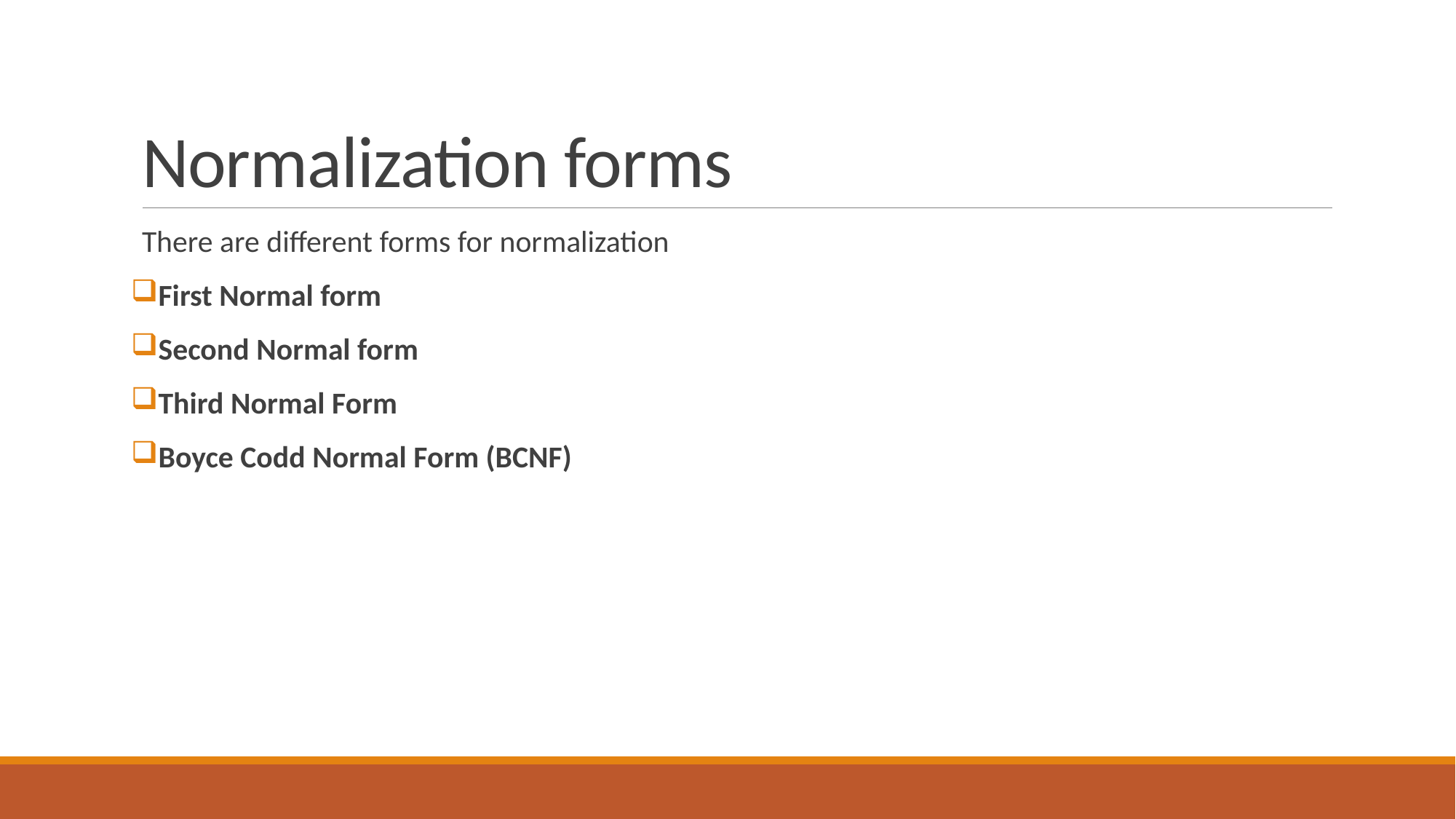

# Normalization forms
There are different forms for normalization
First Normal form
Second Normal form
Third Normal Form
Boyce Codd Normal Form (BCNF)